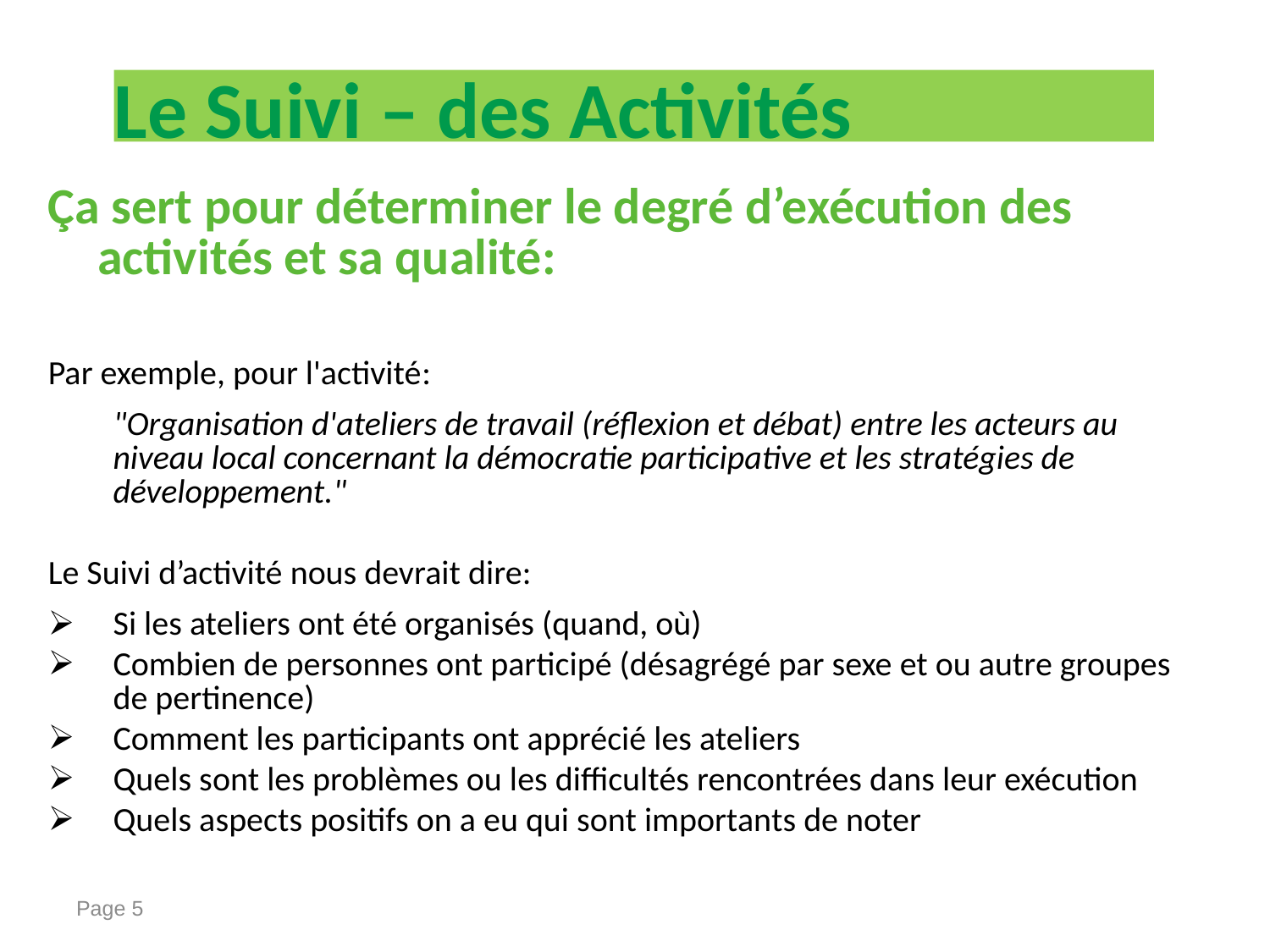

Le Suivi – des Activités
Ça sert pour déterminer le degré d’exécution des activités et sa qualité:

Par exemple, pour l'activité:
		"Organisation d'ateliers de travail (réflexion et débat) entre les acteurs au niveau local concernant la démocratie participative et les stratégies de développement."

Le Suivi d’activité nous devrait dire:
Si les ateliers ont été organisés (quand, où)
Combien de personnes ont participé (désagrégé par sexe et ou autre groupes de pertinence)
Comment les participants ont apprécié les ateliers
Quels sont les problèmes ou les difficultés rencontrées dans leur exécution
Quels aspects positifs on a eu qui sont importants de noter
Page 5